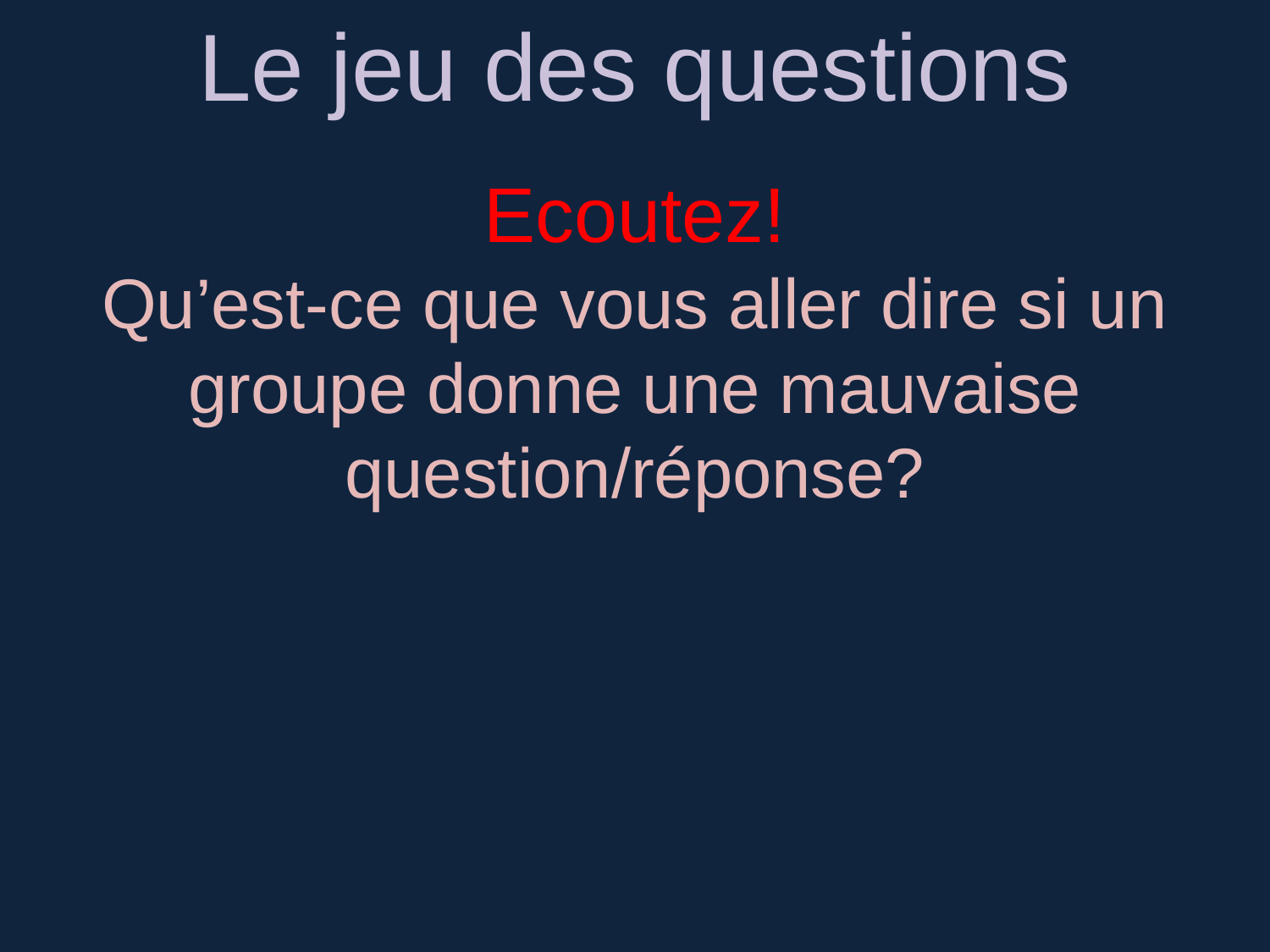

Le jeu des questions
Ecoutez!
Qu’est-ce que vous aller dire si un groupe donne une mauvaise question/réponse?